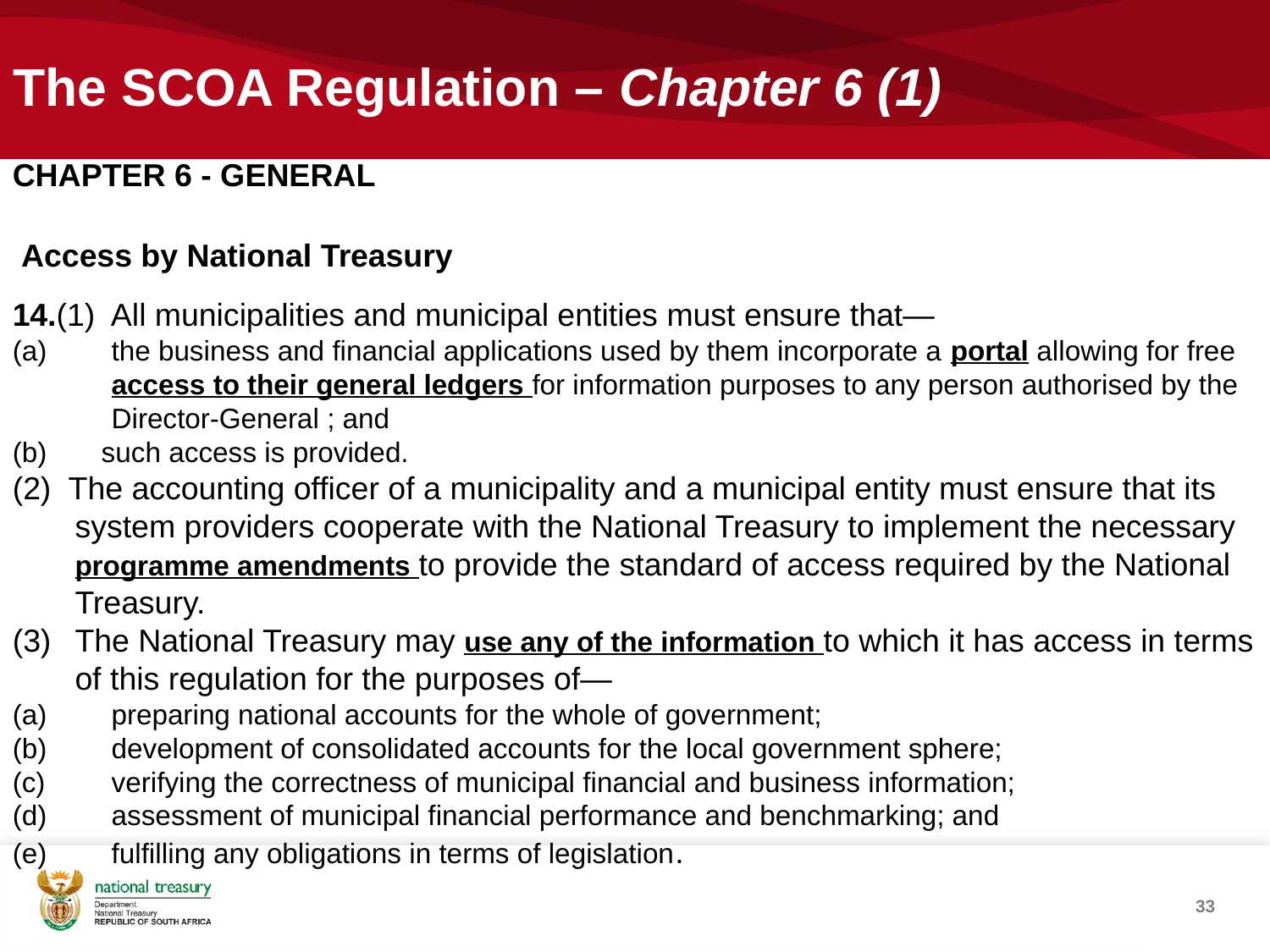

# The SCOA Regulation – Chapter 6 (1)

CHAPTER 6 - GENERAL
 Access by National Treasury
14.(1)  All municipalities and municipal entities must ensure that—
(a)	the business and financial applications used by them incorporate a portal allowing for free access to their general ledgers for information purposes to any person authorised by the Director-General ; and
(b)       such access is provided.
(2)  The accounting officer of a municipality and a municipal entity must ensure that its system providers cooperate with the National Treasury to implement the necessary programme amendments to provide the standard of access required by the National Treasury.
(3)	The National Treasury may use any of the information to which it has access in terms of this regulation for the purposes of—
(a)	preparing national accounts for the whole of government;
(b)	development of consolidated accounts for the local government sphere;
(c)	verifying the correctness of municipal financial and business information;
(d)	assessment of municipal financial performance and benchmarking; and
(e)	fulfilling any obligations in terms of legislation.

33